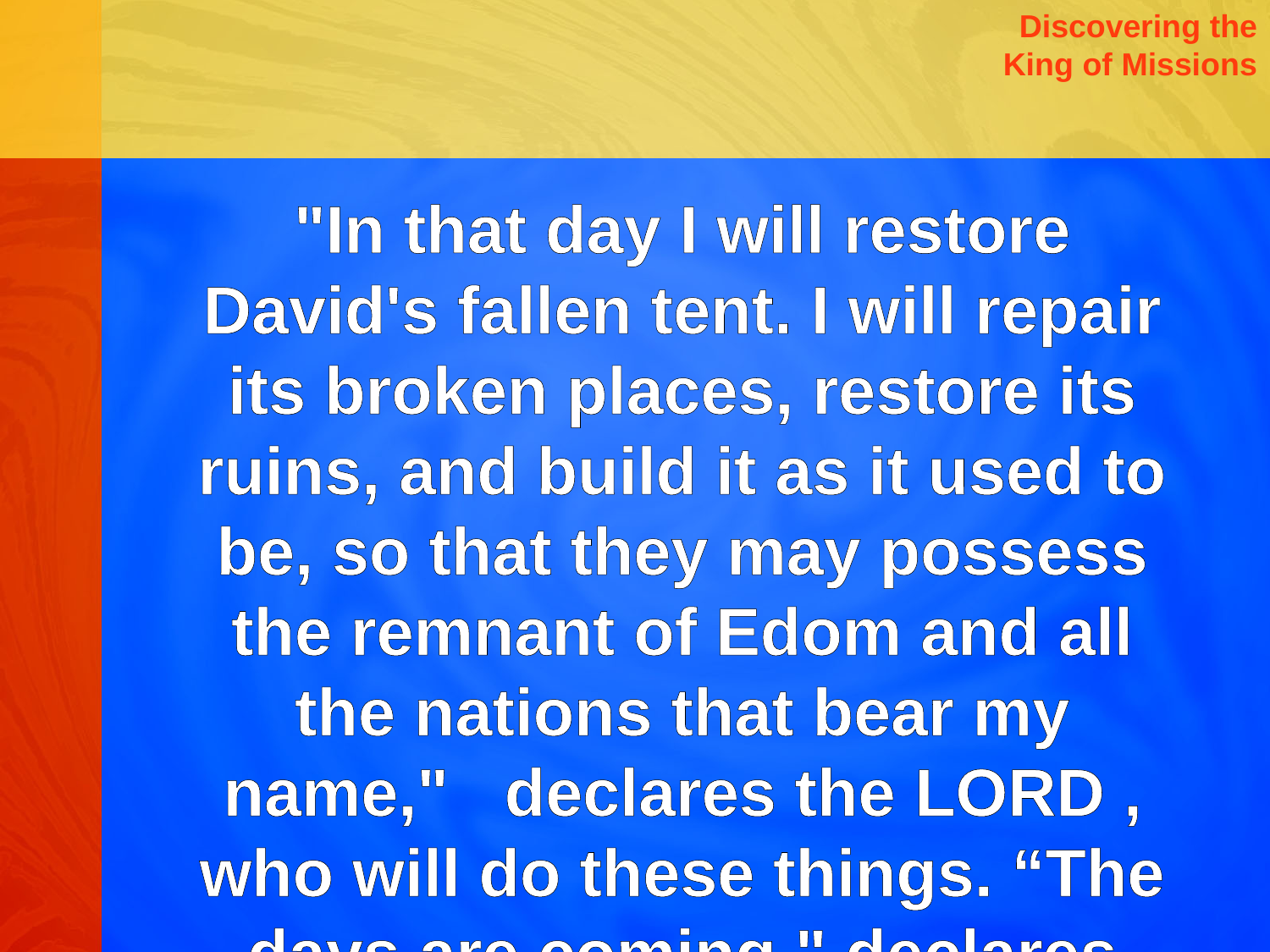

Discovering the King of Missions
"In that day I will restore David's fallen tent. I will repair its broken places, restore its ruins, and build it as it used to be, so that they may possess the remnant of Edom and all the nations that bear my name,"   declares the Lord , who will do these things. “The days are coming," declares the Lord.” Amos 9:11-13